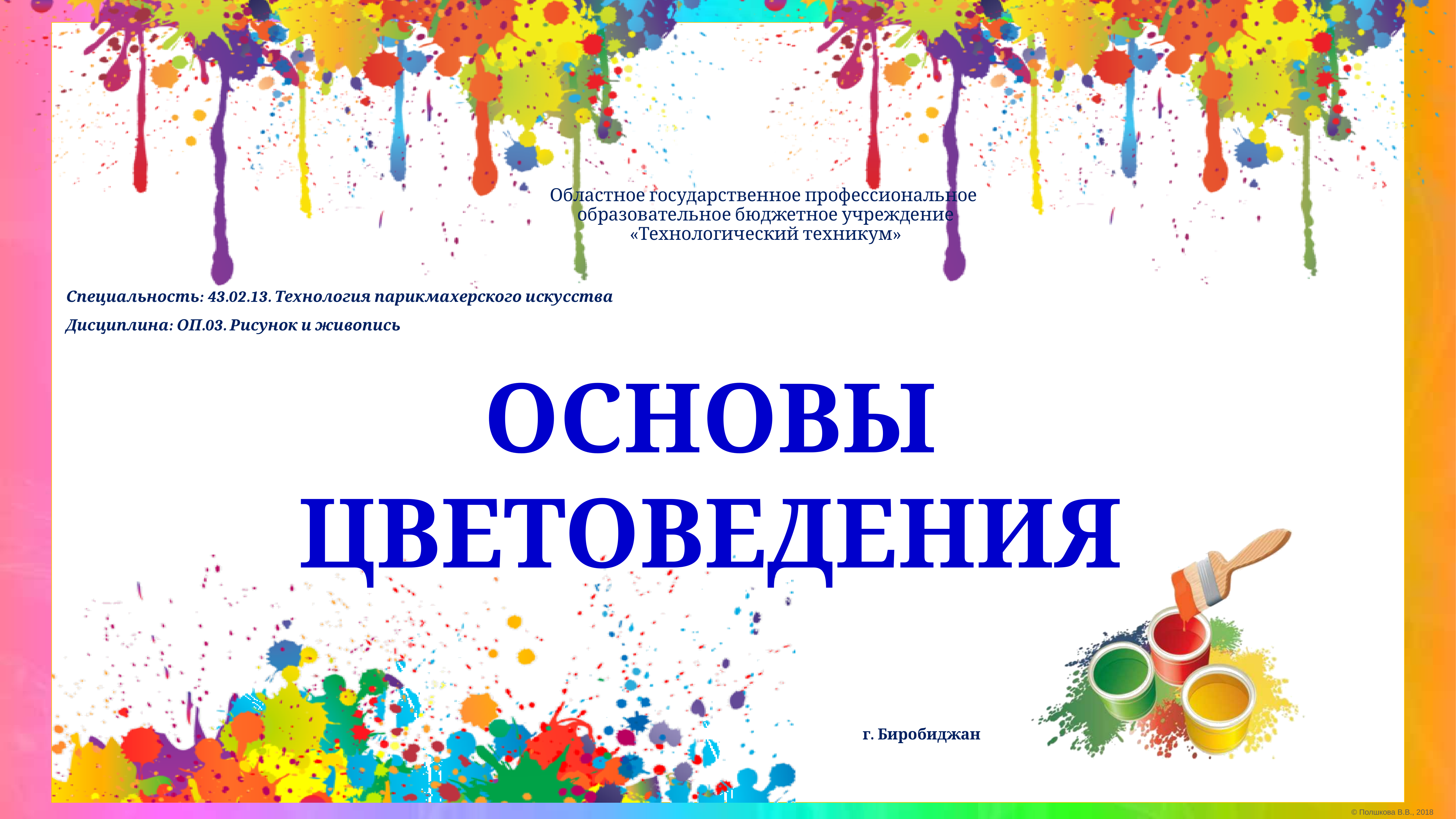

# Областное государственное профессиональное образовательное бюджетное учреждение «Технологический техникум»
Специальность: 43.02.13. Технология парикмахерского искусства
Дисциплина: ОП.03. Рисунок и живопись

ОСНОВЫ ЦВЕТОВЕДЕНИЯ
г. Биробиджан